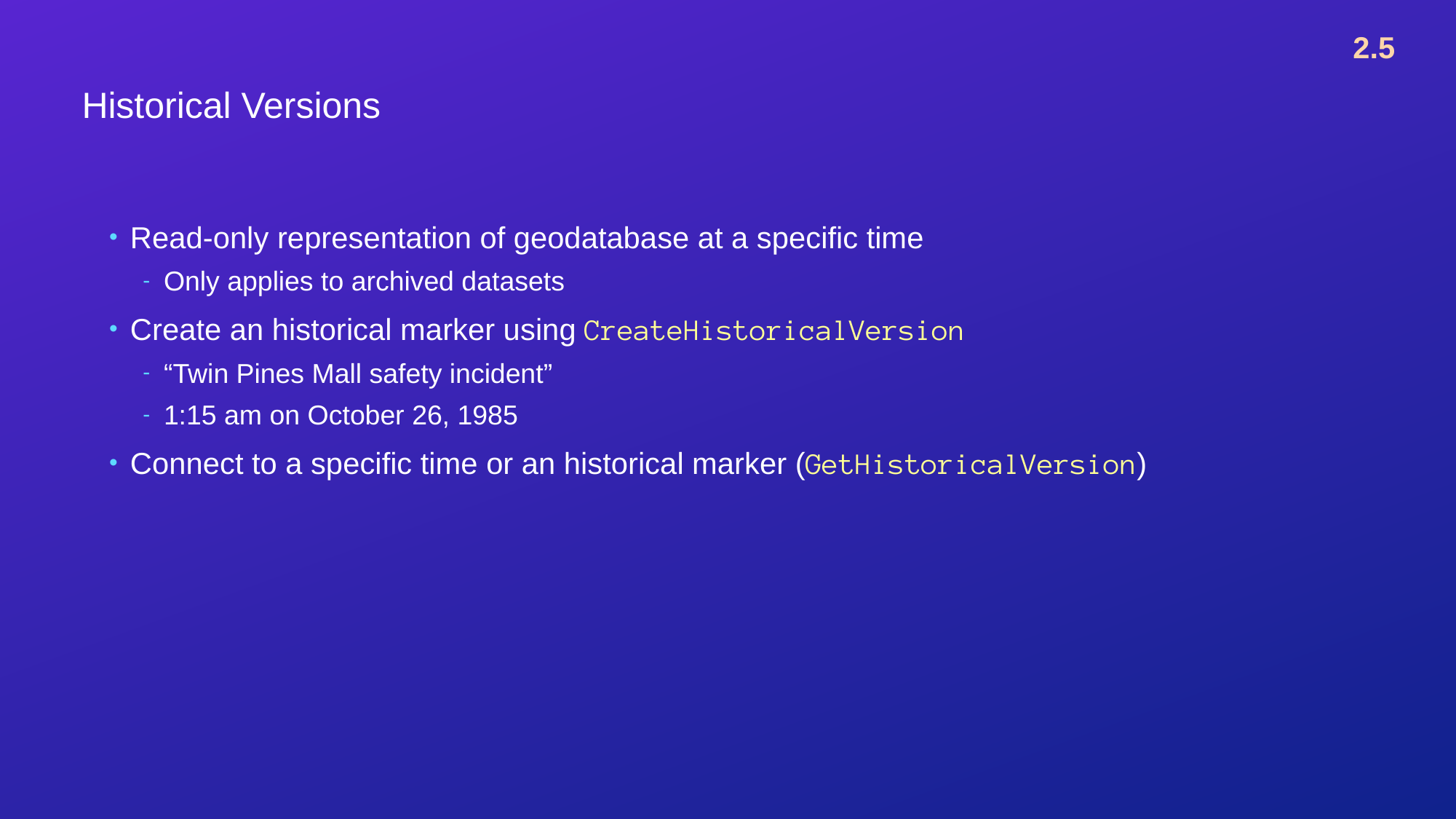

2.5
# Historical Versions
Read-only representation of geodatabase at a specific time
Only applies to archived datasets
Create an historical marker using CreateHistoricalVersion
“Twin Pines Mall safety incident”
1:15 am on October 26, 1985
Connect to a specific time or an historical marker (GetHistoricalVersion)